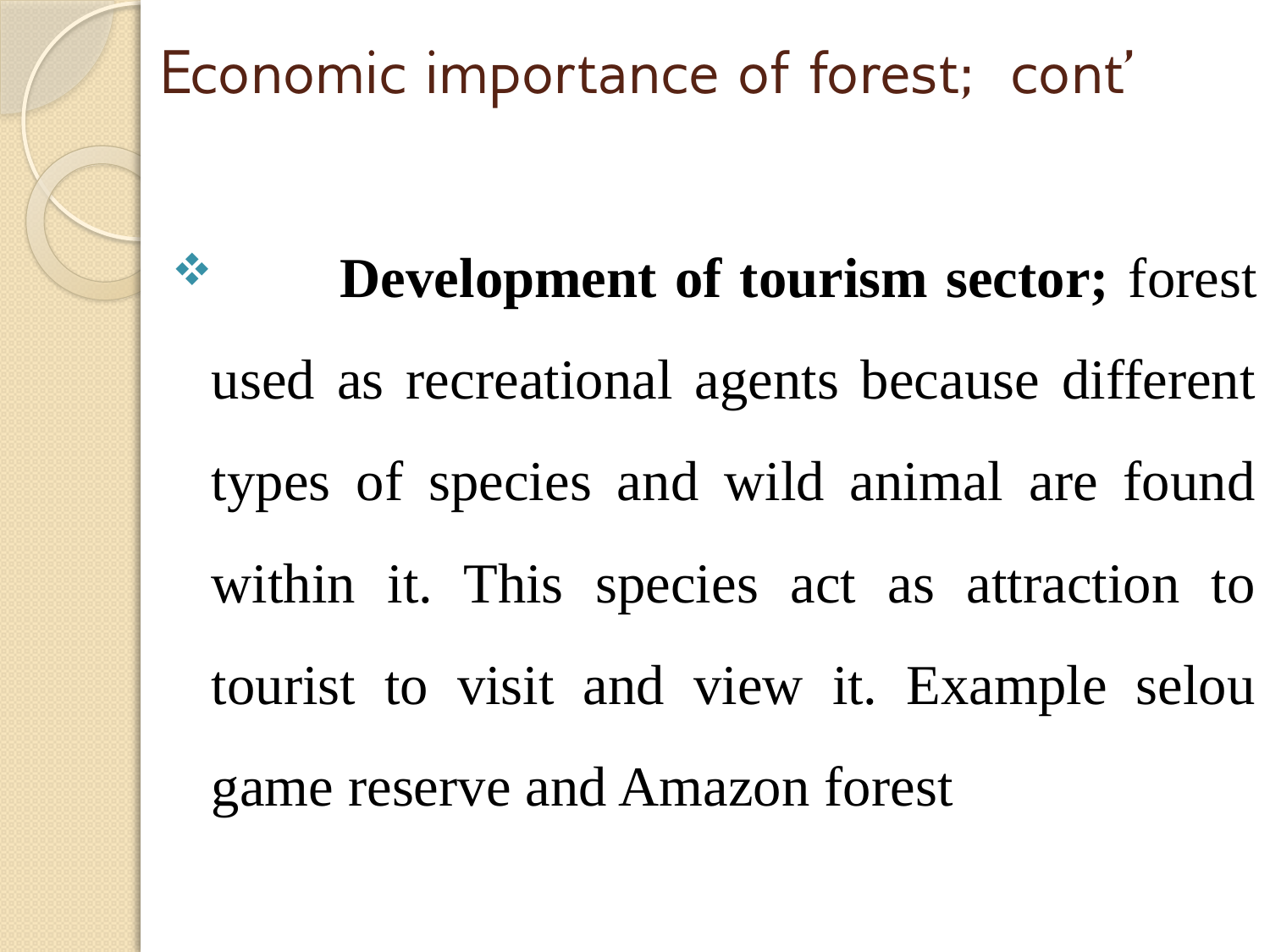

# Economic importance of forest;  cont’
       Development of tourism sector; forest used as recreational agents because different types of species and wild animal are found within it. This species act as attraction to tourist to visit and view it. Example selou game reserve and Amazon forest